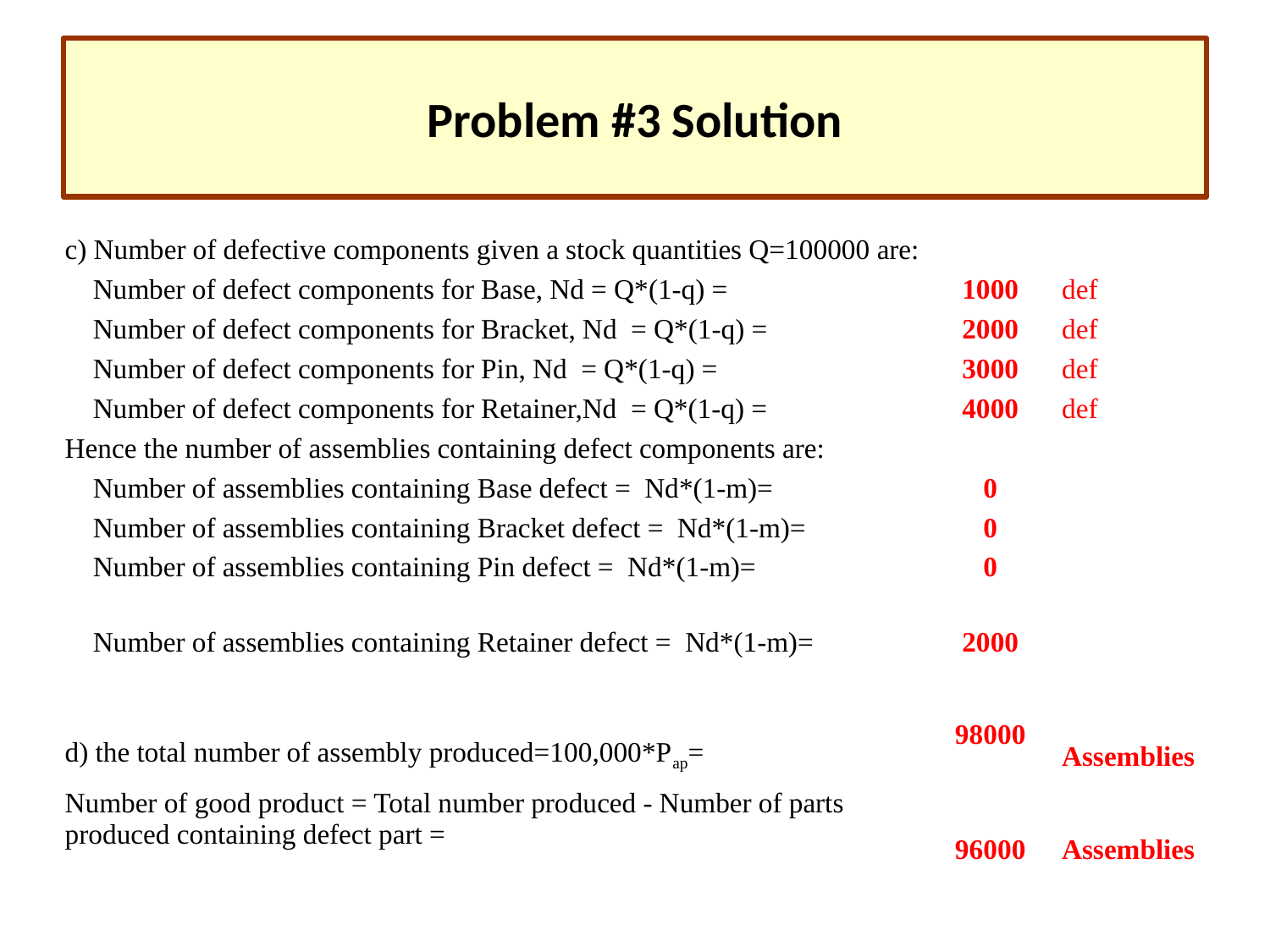

# Problem #3 Solution
| c) Number of defective components given a stock quantities Q=100000 are: |  |  |  |  |  |  |  |
| --- | --- | --- | --- | --- | --- | --- | --- |
| Number of defect components for Base, Nd = Q\*(1-q) = |  |  |  |  |  | 1000 | def |
| Number of defect components for Bracket, Nd = Q\*(1-q) = |  |  |  |  |  | 2000 | def |
| Number of defect components for Pin, Nd = Q\*(1-q) = |  |  |  |  |  | 3000 | def |
| Number of defect components for Retainer,Nd = Q\*(1-q) = |  |  |  |  |  | 4000 | def |
| Hence the number of assemblies containing defect components are: |  |  |  |  |  |  |  |
| Number of assemblies containing Base defect = Nd\*(1-m)= |  |  |  |  |  | 0 |  |
| Number of assemblies containing Bracket defect = Nd\*(1-m)= |  |  |  |  |  | 0 |  |
| Number of assemblies containing Pin defect = Nd\*(1-m)= |  |  |  |  |  | 0 |  |
| Number of assemblies containing Retainer defect = Nd\*(1-m)= |  |  |  |  |  | 2000 |  |
|  |  |  |  |  |  |  |  |
| d) the total number of assembly produced=100,000\*Pap= |  |  |  |  |  | 98000 | Assemblies |
| Number of good product = Total number produced - Number of parts produced containing defect part = |  |  |  |  |  | 96000 | Assemblies |